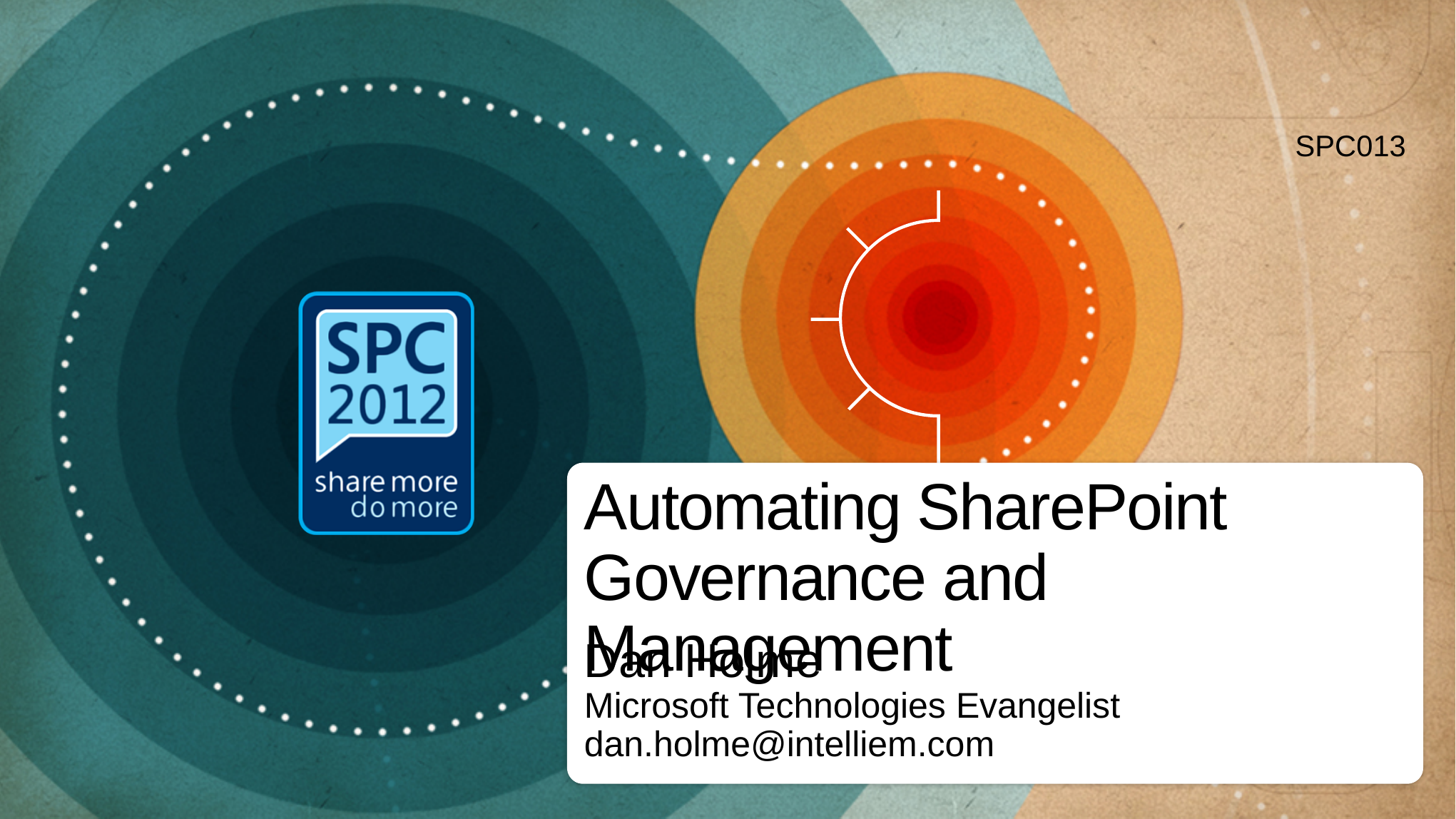

SPC013
# Automating SharePoint Governance and Management
Dan Holme
Microsoft Technologies Evangelist
dan.holme@intelliem.com